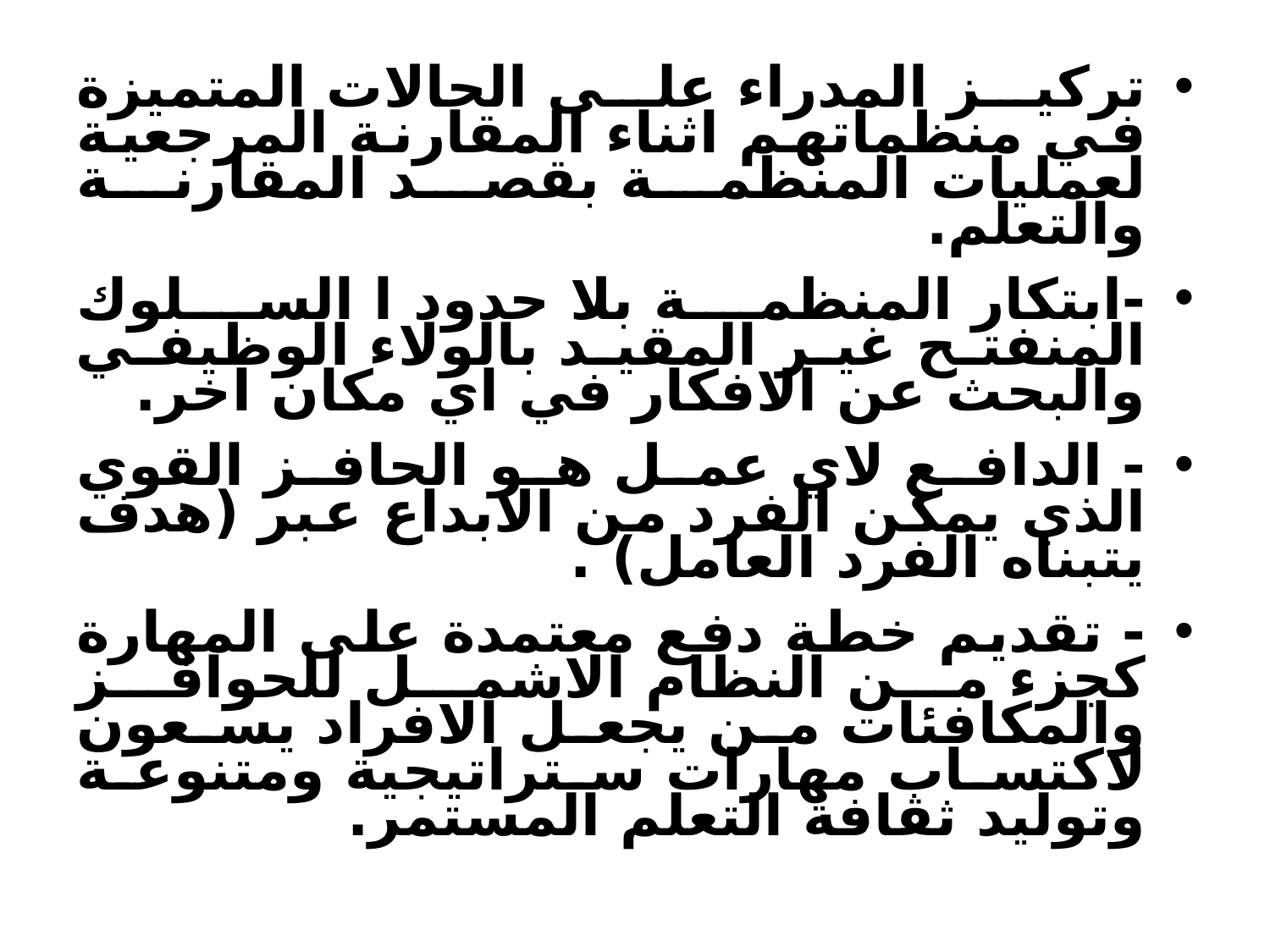

تركيز المدراء على الحالات المتميزة في منظماتهم اثناء المقارنة المرجعية لعمليات المنظمة بقصد المقارنة والتعلم.
-ابتكار المنظمة بلا حدود ا السلوك المنفتح غير المقيد بالولاء الوظيفي والبحث عن الافكار في اي مكان اخر.
- الدافع لاي عمل هو الحافز القوي الذي يمكن الفرد من الابداع عبر (هدف يتبناه الفرد العامل) .
- تقديم خطة دفع معتمدة على المهارة كجزء من النظام الاشمل للحوافز والمكافئات من يجعل الافراد يسعون لاكتساب مهارات ستراتيجية ومتنوعة وتوليد ثقافة التعلم المستمر.